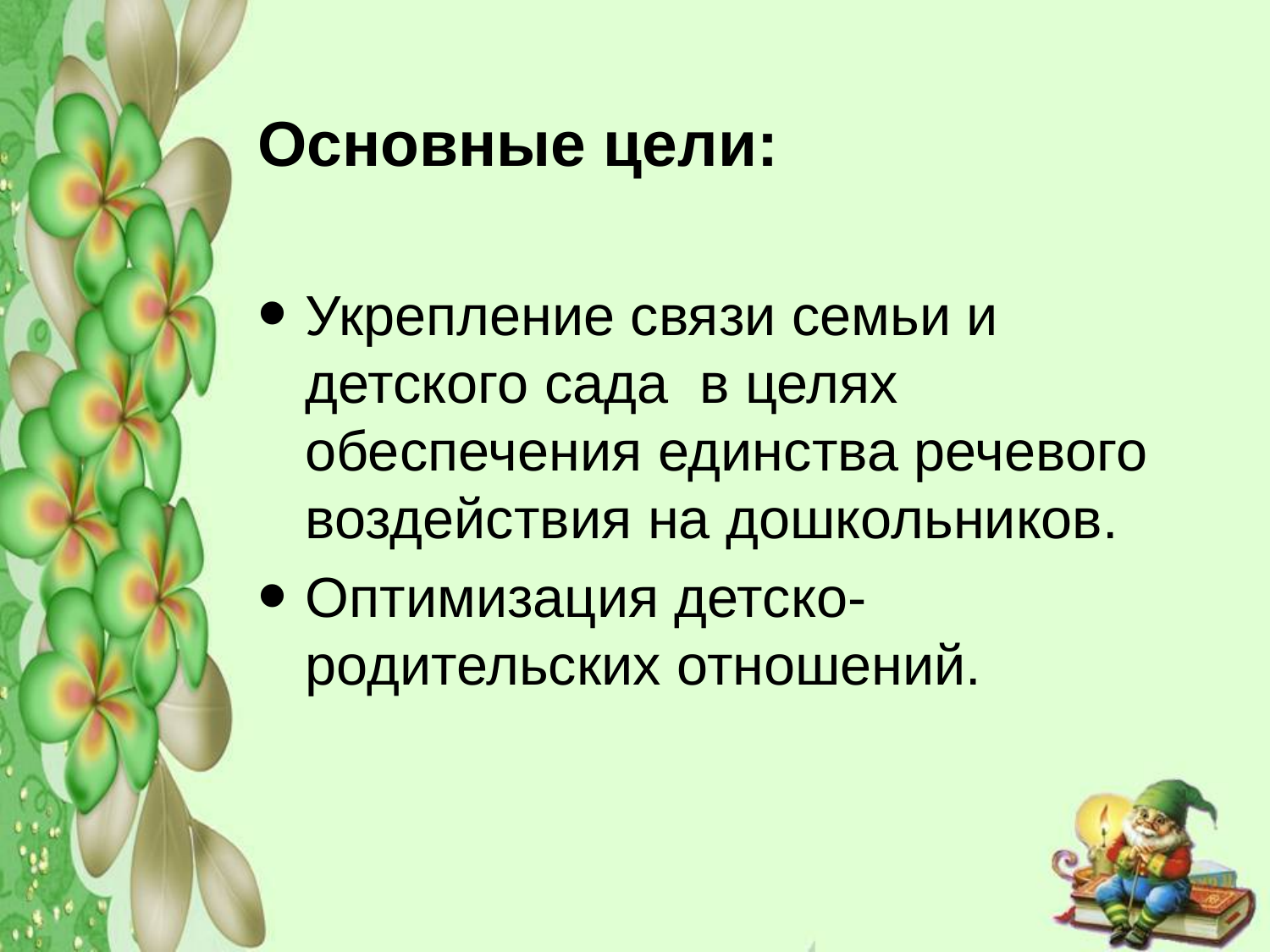

Основные цели:

Укрепление связи семьи и детского сада  в целях обеспечения единства речевого воздействия на дошкольников.
Оптимизация детско-родительских отношений.